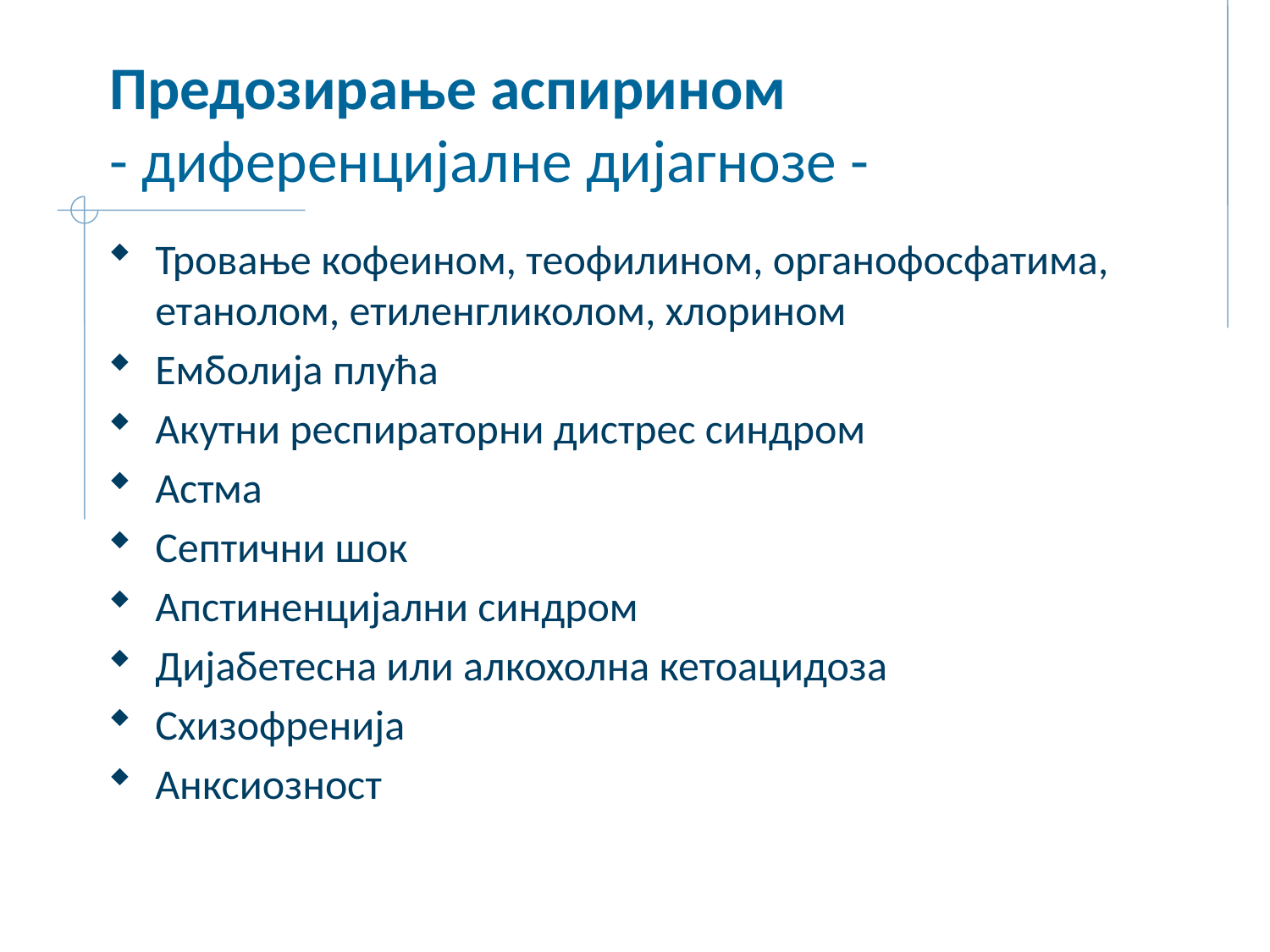

# Предозирање аспирином - диференцијалне дијагнозе -
Тровање кофеином, теофилином, органофосфатима, етанолом, етиленгликолом, хлорином
Емболија плућа
Акутни респираторни дистрес синдром
Астма
Септични шок
Апстиненцијални синдром
Дијабетесна или алкохолна кетоацидоза
Схизофренија
Анксиозност